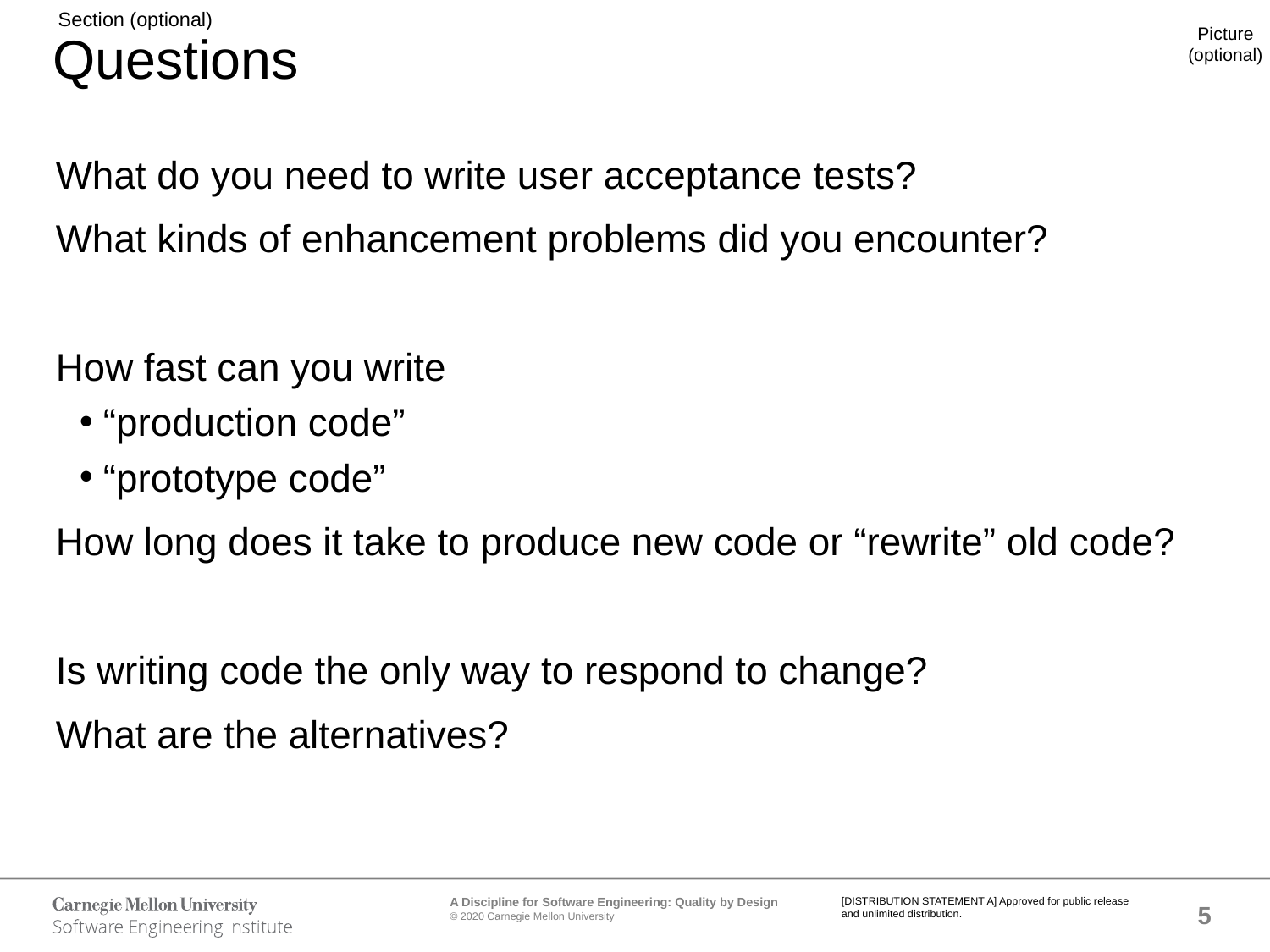

# Questions
What do you need to write user acceptance tests?
What kinds of enhancement problems did you encounter?

How fast can you write
“production code”
“prototype code”
How long does it take to produce new code or “rewrite” old code?

Is writing code the only way to respond to change?
What are the alternatives?